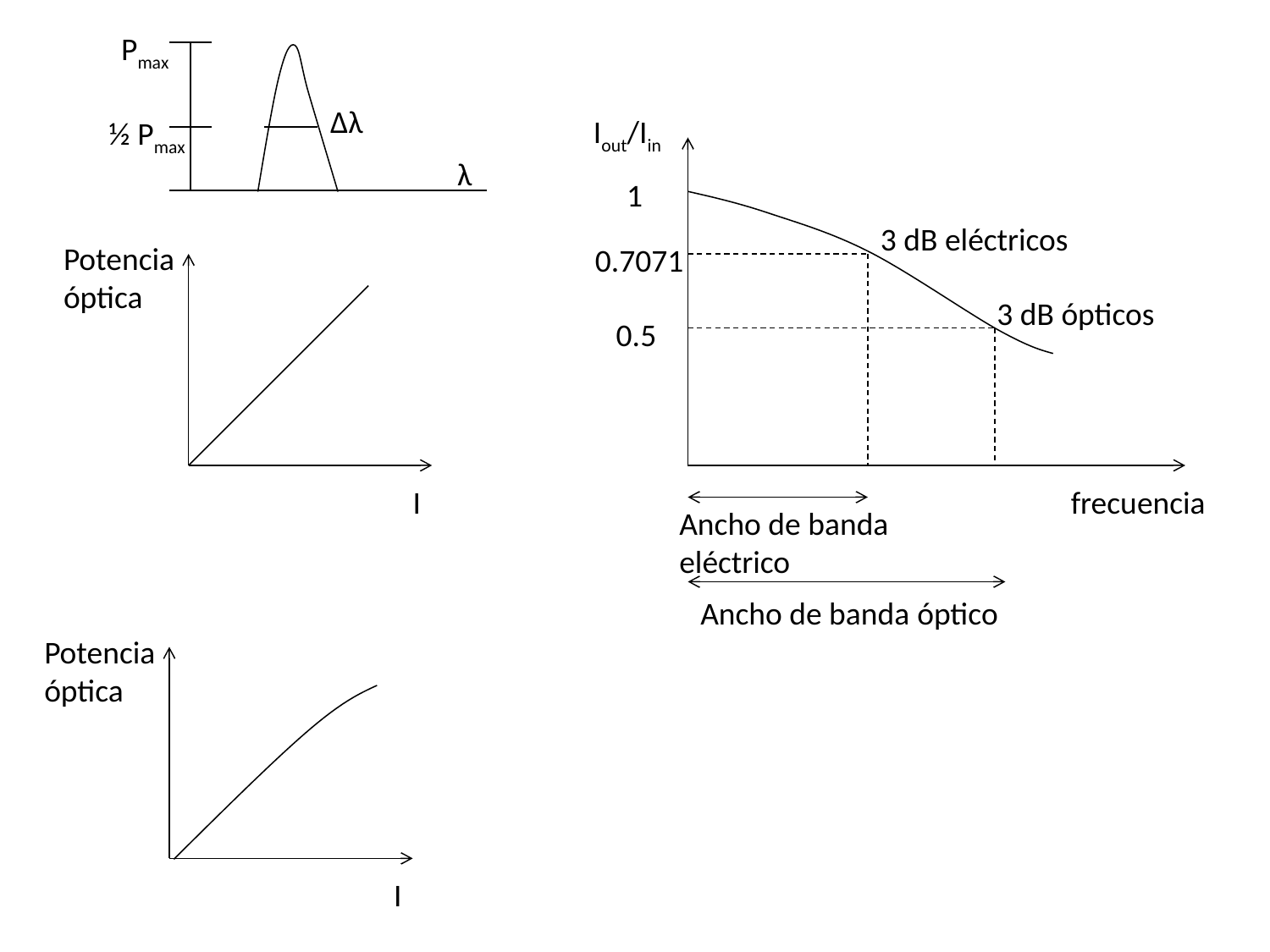

Pmax

Δλ
λ
½ Pmax
Iout/Iin
1

3 dB eléctricos
0.7071
3 dB ópticos
0.5
frecuencia
Ancho de banda eléctrico
Ancho de banda óptico
Potencia óptica
I
Potencia óptica

I